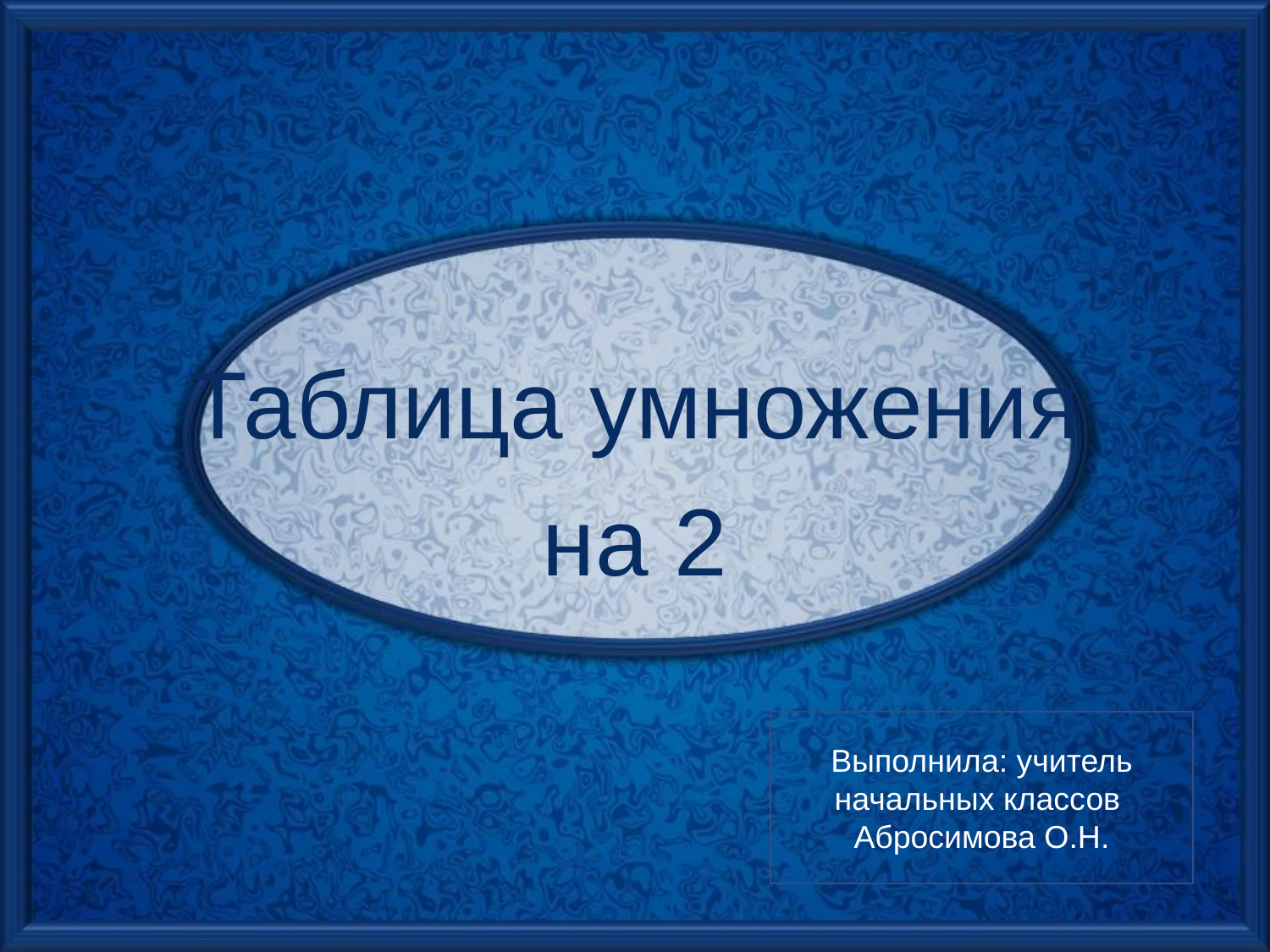

# Таблица умножения на 2

Выполнила: учитель начальных классов
Абросимова О.Н.